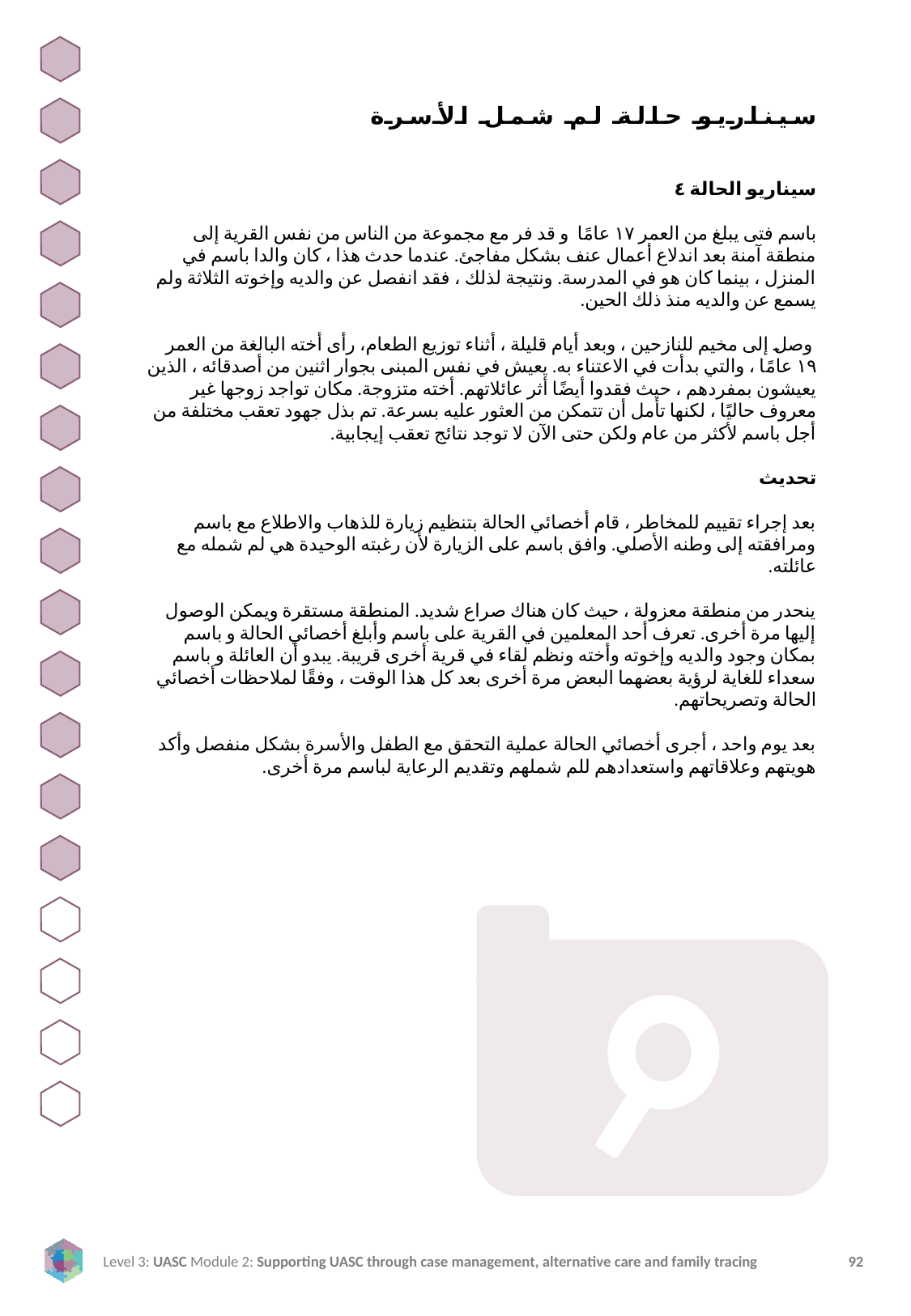

سيناريو حالة لم شمل الأسرة

سيناريو الحالة ٤

باسم فتى يبلغ من العمر ١٧ عامًا  و قد فر مع مجموعة من الناس من نفس القرية إلى منطقة آمنة بعد اندلاع أعمال عنف بشكل مفاجئ. عندما حدث هذا ، كان والدا باسم في المنزل ، بينما كان هو في المدرسة. ونتيجة لذلك ، فقد انفصل عن والديه وإخوته الثلاثة ولم يسمع عن والديه منذ ذلك الحين.

 وصل إلى مخيم للنازحين ، وبعد أيام قليلة ، أثناء توزيع الطعام، رأى أخته البالغة من العمر ١٩ عامًا ، والتي بدأت في الاعتناء به. يعيش في نفس المبنى بجوار اثنين من أصدقائه ، الذين يعيشون بمفردهم ، حيث فقدوا أيضًا أثر عائلاتهم. أخته متزوجة. مكان تواجد زوجها غير معروف حاليًا ، لكنها تأمل أن تتمكن من العثور عليه بسرعة. تم بذل جهود تعقب مختلفة من أجل باسم لأكثر من عام ولكن حتى الآن لا توجد نتائج تعقب إيجابية.

تحديث

بعد إجراء تقييم للمخاطر ، قام أخصائي الحالة بتنظيم زيارة للذهاب والاطلاع مع باسم ومرافقته إلى وطنه الأصلي. وافق باسم على الزيارة لأن رغبته الوحيدة هي لم شمله مع عائلته.

ينحدر من منطقة معزولة ، حيث كان هناك صراع شديد. المنطقة مستقرة ويمكن الوصول إليها مرة أخرى. تعرف أحد المعلمين في القرية على باسم وأبلغ أخصائي الحالة و باسم بمكان وجود والديه وإخوته وأخته ونظم لقاء في قرية أخرى قريبة. يبدو أن العائلة و باسم سعداء للغاية لرؤية بعضهما البعض مرة أخرى بعد كل هذا الوقت ، وفقًا لملاحظات أخصائي الحالة وتصريحاتهم.

بعد يوم واحد ، أجرى أخصائي الحالة عملية التحقق مع الطفل والأسرة بشكل منفصل وأكد هويتهم وعلاقاتهم واستعدادهم للم شملهم وتقديم الرعاية لباسم مرة أخرى.